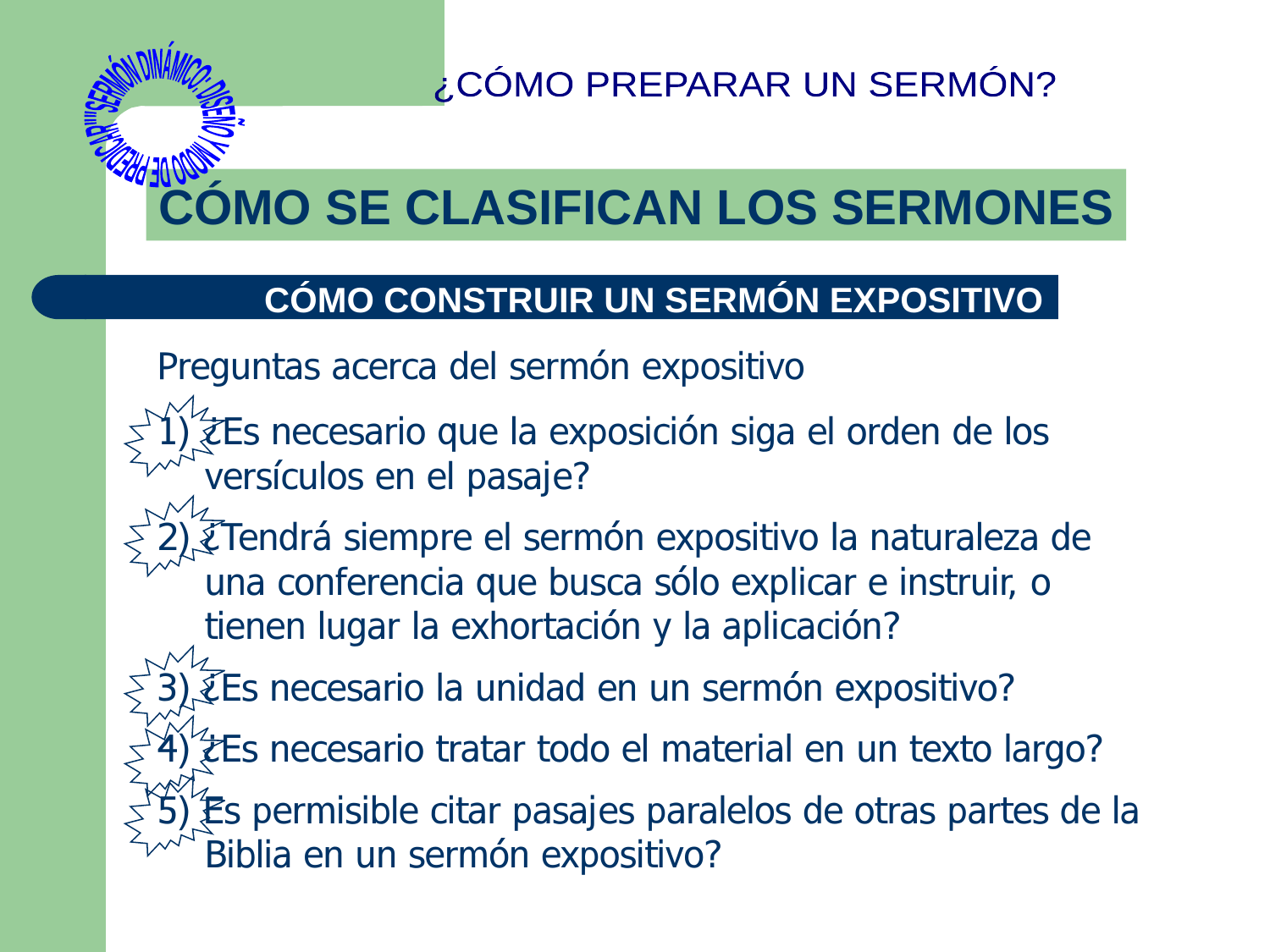

"SERMÓN DINÁMICO: DISEÑO Y MODO DE PREDICAR"
¿CÓMO PREPARAR UN SERMÓN?
CÓMO SE CLASIFICAN LOS SERMONES
CÓMO CONSTRUIR UN SERMÓN EXPOSITIVO
Preguntas acerca del sermón expositivo

¿Es necesario que la exposición siga el orden de los    versículos en el pasaje?

2) ¿Tendrá siempre el sermón expositivo la naturaleza de una conferencia que busca sólo explicar e instruir, o tienen lugar la exhortación y la aplicación?

3) ¿Es necesario la unidad en un sermón expositivo?

4) ¿Es necesario tratar todo el material en un texto largo?

5) Es permisible citar pasajes paralelos de otras partes de la Biblia en un sermón expositivo?
¿?